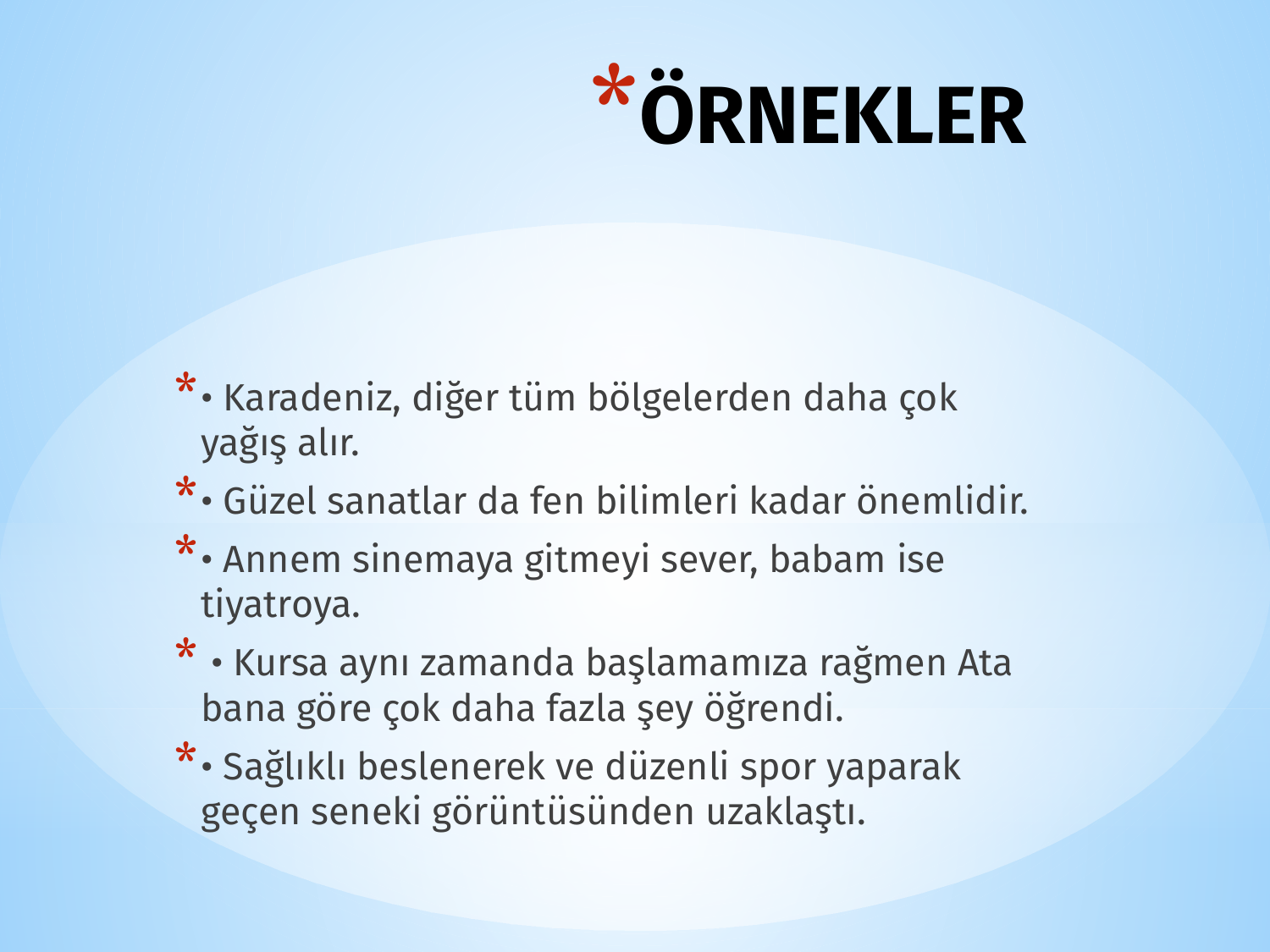

# ÖRNEKLER
• Karadeniz, diğer tüm bölgelerden daha çok yağış alır.
• Güzel sanatlar da fen bilimleri kadar önemlidir.
• Annem sinemaya gitmeyi sever, babam ise tiyatroya.
 • Kursa aynı zamanda başlamamıza rağmen Ata bana göre çok daha fazla şey öğrendi.
• Sağlıklı beslenerek ve düzenli spor yaparak geçen seneki görüntüsünden uzaklaştı.